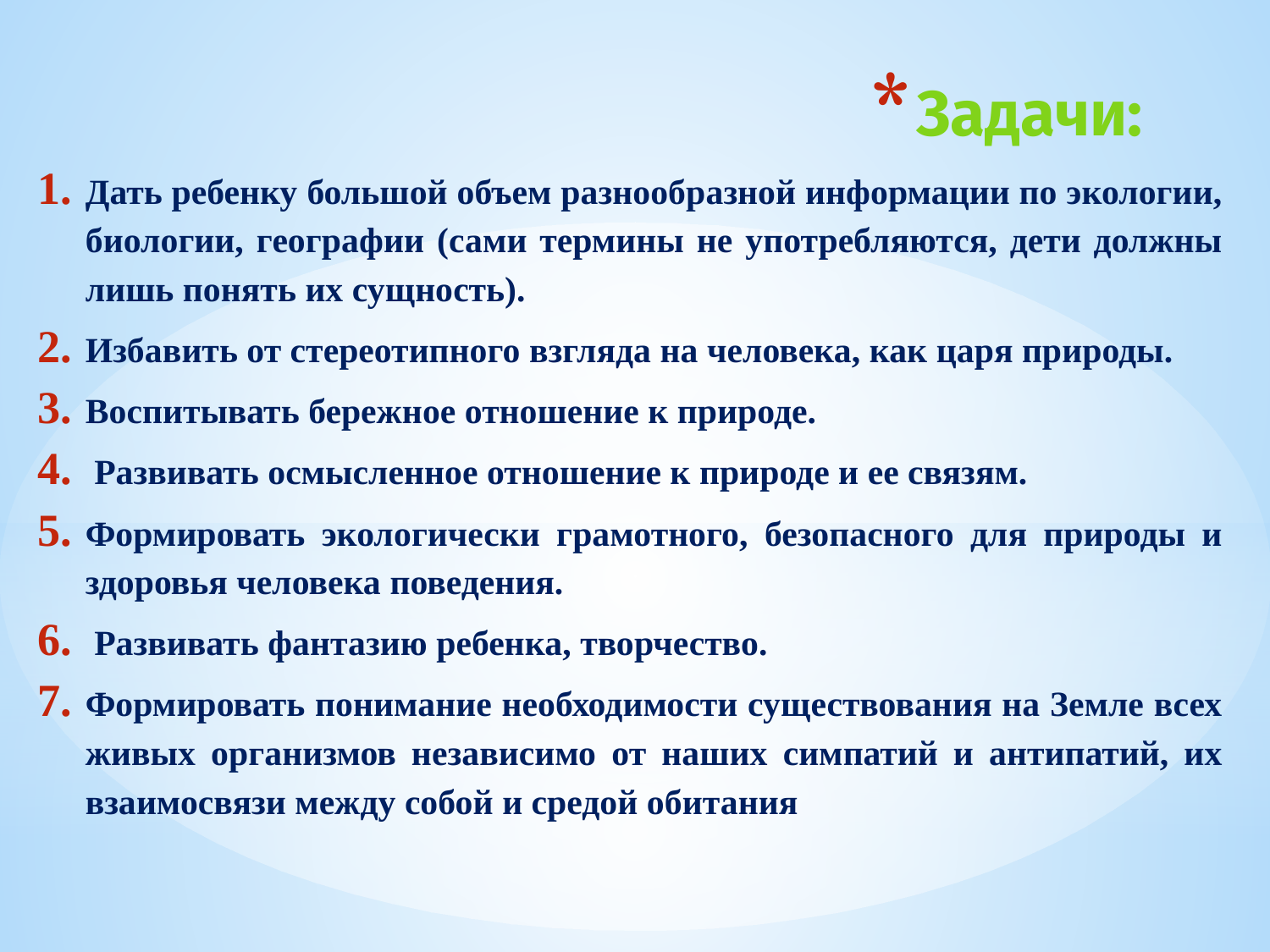

# Задачи:
Дать ребенку большой объем разнообразной информации по экологии, биологии, географии (сами термины не употребляются, дети должны лишь понять их сущность).
Избавить от стереотипного взгляда на человека, как царя природы.
Воспитывать бережное отношение к природе.
 Развивать осмысленное отношение к природе и ее связям.
Формировать экологически грамотного, безопасного для природы и здоровья человека поведения.
 Развивать фантазию ребенка, творчество.
Формировать понимание необходимости существования на Земле всех живых организмов независимо от наших симпатий и антипатий, их взаимосвязи между собой и средой обитания